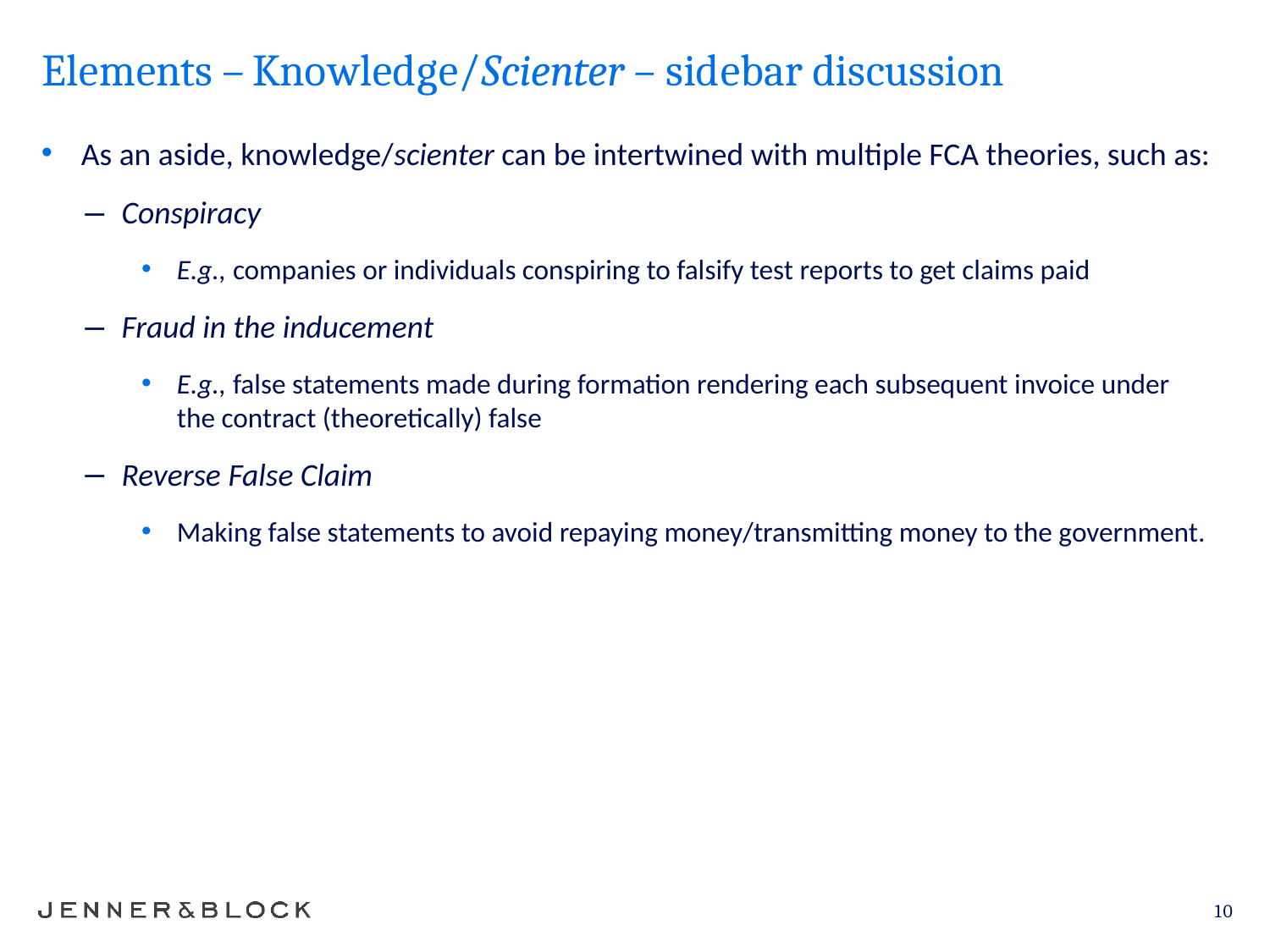

# Elements – Knowledge/Scienter – sidebar discussion
As an aside, knowledge/scienter can be intertwined with multiple FCA theories, such as:
Conspiracy
E.g., companies or individuals conspiring to falsify test reports to get claims paid
Fraud in the inducement
E.g., false statements made during formation rendering each subsequent invoice under the contract (theoretically) false
Reverse False Claim
Making false statements to avoid repaying money/transmitting money to the government.